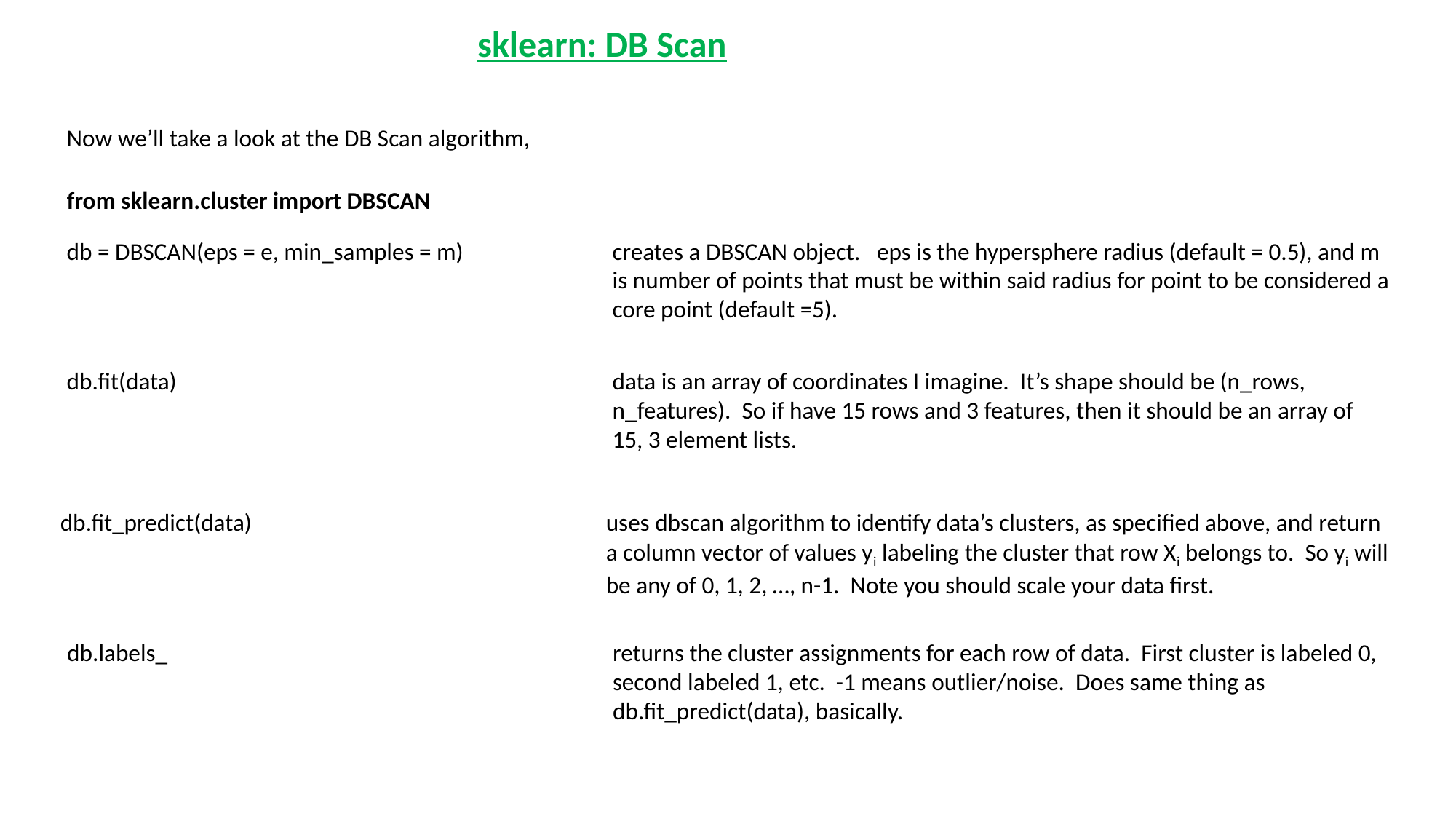

sklearn: DB Scan
Now we’ll take a look at the DB Scan algorithm,
from sklearn.cluster import DBSCAN
db = DBSCAN(eps = e, min_samples = m)		creates a DBSCAN object.   eps is the hypersphere radius (default = 0.5), and m
					is number of points that must be within said radius for point to be considered a
					core point (default =5).
db.fit(data)				data is an array of coordinates I imagine.  It’s shape should be (n_rows,
					n_features).  So if have 15 rows and 3 features, then it should be an array of
					15, 3 element lists.
db.fit_predict(data)				uses dbscan algorithm to identify data’s clusters, as specified above, and return
					a column vector of values yi labeling the cluster that row Xi belongs to.  So yi will
					be any of 0, 1, 2, …, n-1.  Note you should scale your data first.
db.labels_					returns the cluster assignments for each row of data.  First cluster is labeled 0,
					second labeled 1, etc.  -1 means outlier/noise.  Does same thing as
					db.fit_predict(data), basically.